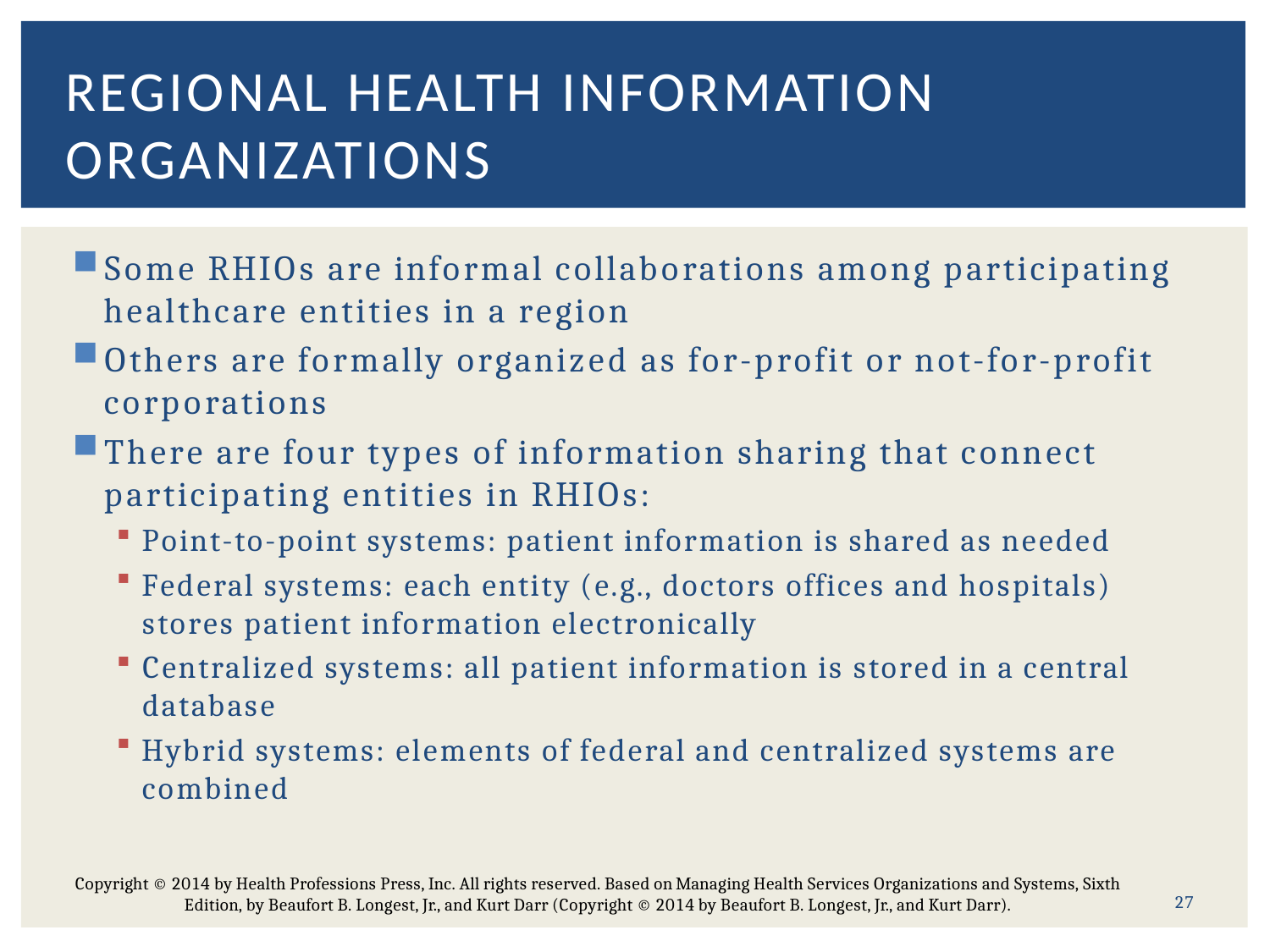

# Regional health information organizations
Some RHIOs are informal collaborations among participating healthcare entities in a region
Others are formally organized as for-profit or not-for-profit corporations
There are four types of information sharing that connect participating entities in RHIOs:
Point-to-point systems: patient information is shared as needed
Federal systems: each entity (e.g., doctors offices and hospitals) stores patient information electronically
Centralized systems: all patient information is stored in a central database
Hybrid systems: elements of federal and centralized systems are combined
Copyright © 2014 by Health Professions Press, Inc. All rights reserved. Based on Managing Health Services Organizations and Systems, Sixth Edition, by Beaufort B. Longest, Jr., and Kurt Darr (Copyright © 2014 by Beaufort B. Longest, Jr., and Kurt Darr).
27